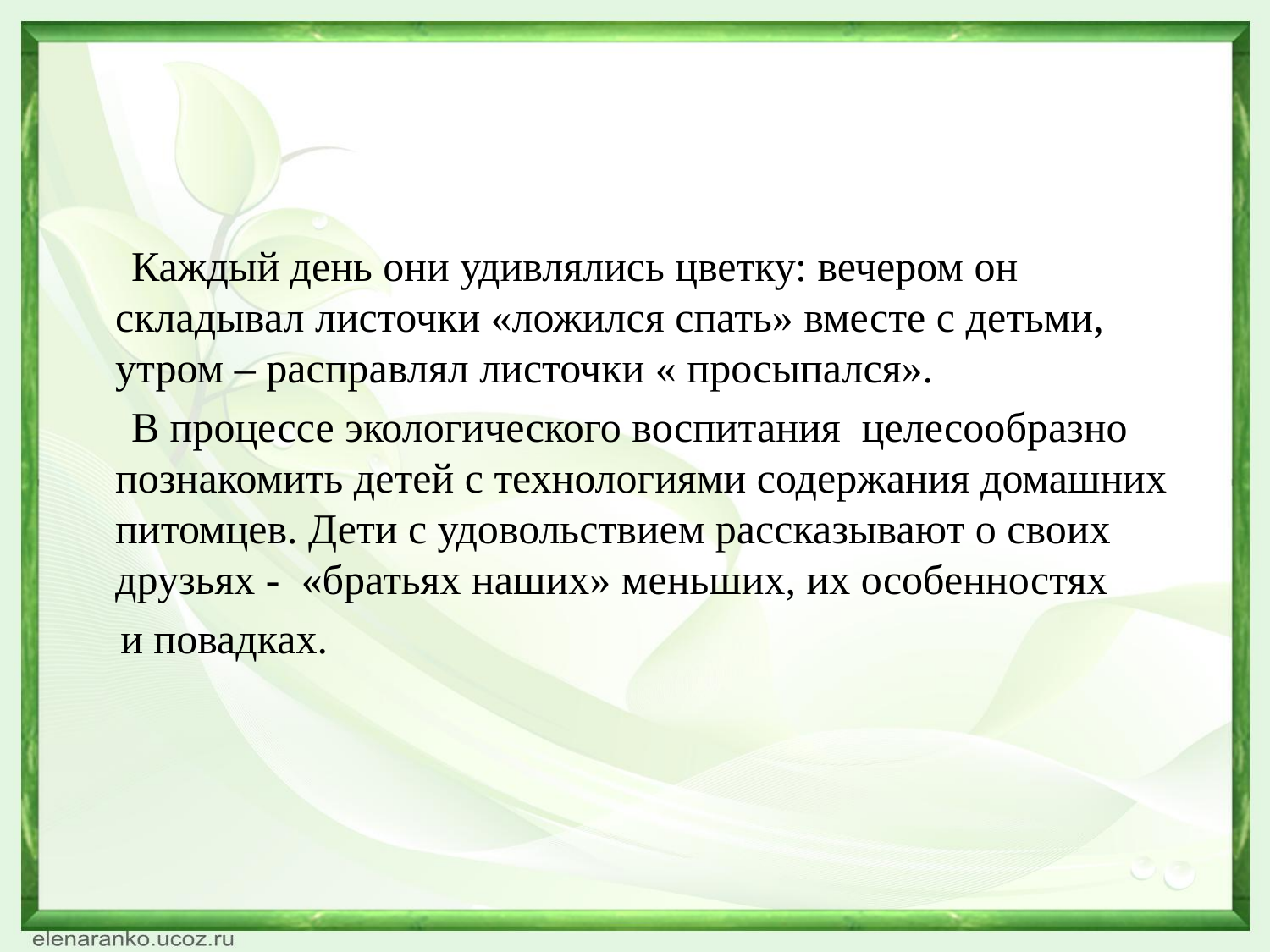

Каждый день они удивлялись цветку: вечером он складывал листочки «ложился спать» вместе с детьми, утром – расправлял листочки « просыпался».
      В процессе экологического воспитания  целесообразно познакомить детей с технологиями содержания домашних питомцев. Дети с удовольствием рассказывают о своих друзьях -  «братьях наших» меньших, их особенностях
     и повадках.